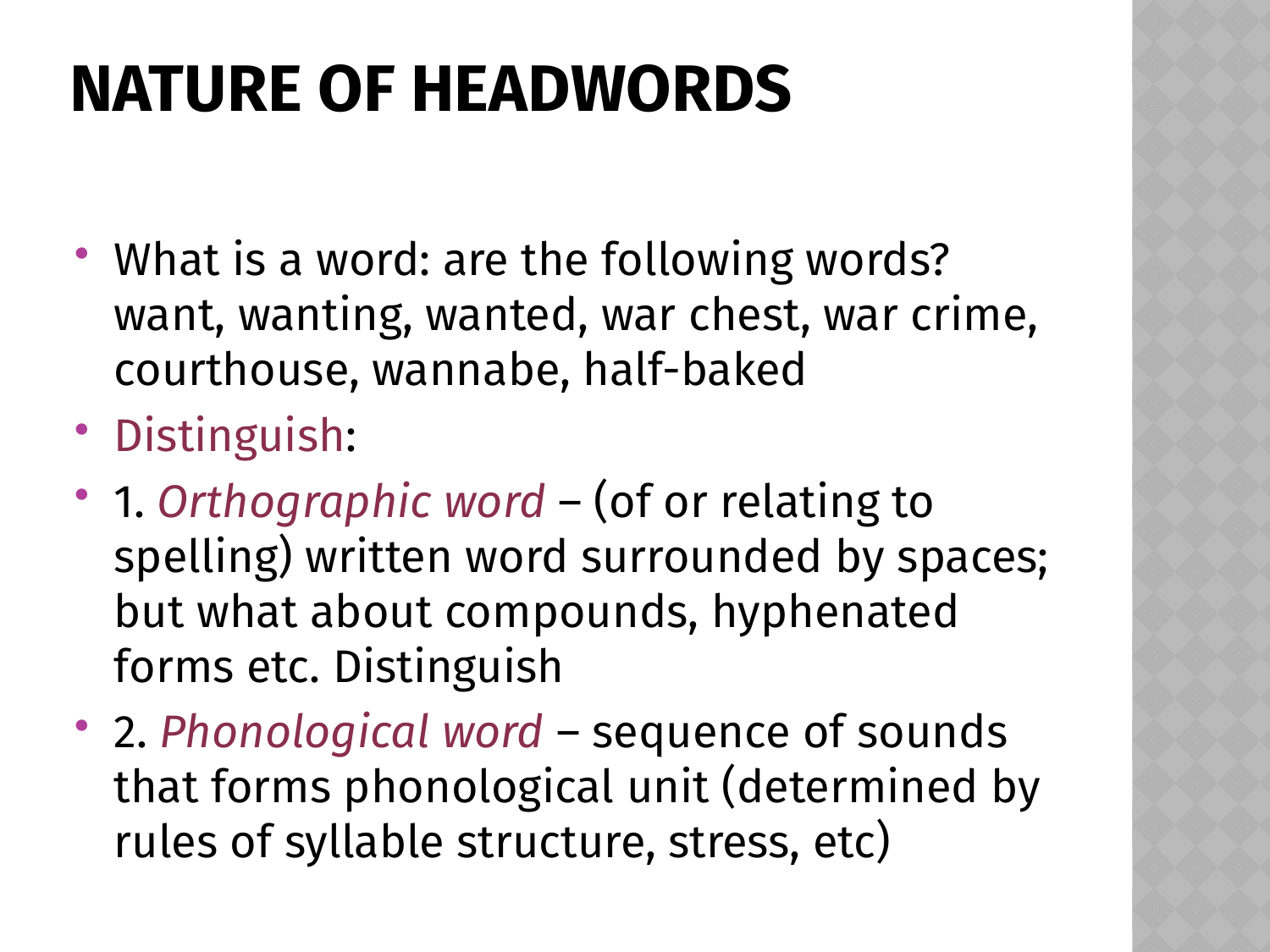

# Nature of Headwords
What is a word: are the following words? want, wanting, wanted, war chest, war crime, courthouse, wannabe, half-baked
Distinguish:
1. Orthographic word – (of or relating to spelling) written word surrounded by spaces; but what about compounds, hyphenated forms etc. Distinguish
2. Phonological word – sequence of sounds that forms phonological unit (determined by rules of syllable structure, stress, etc)